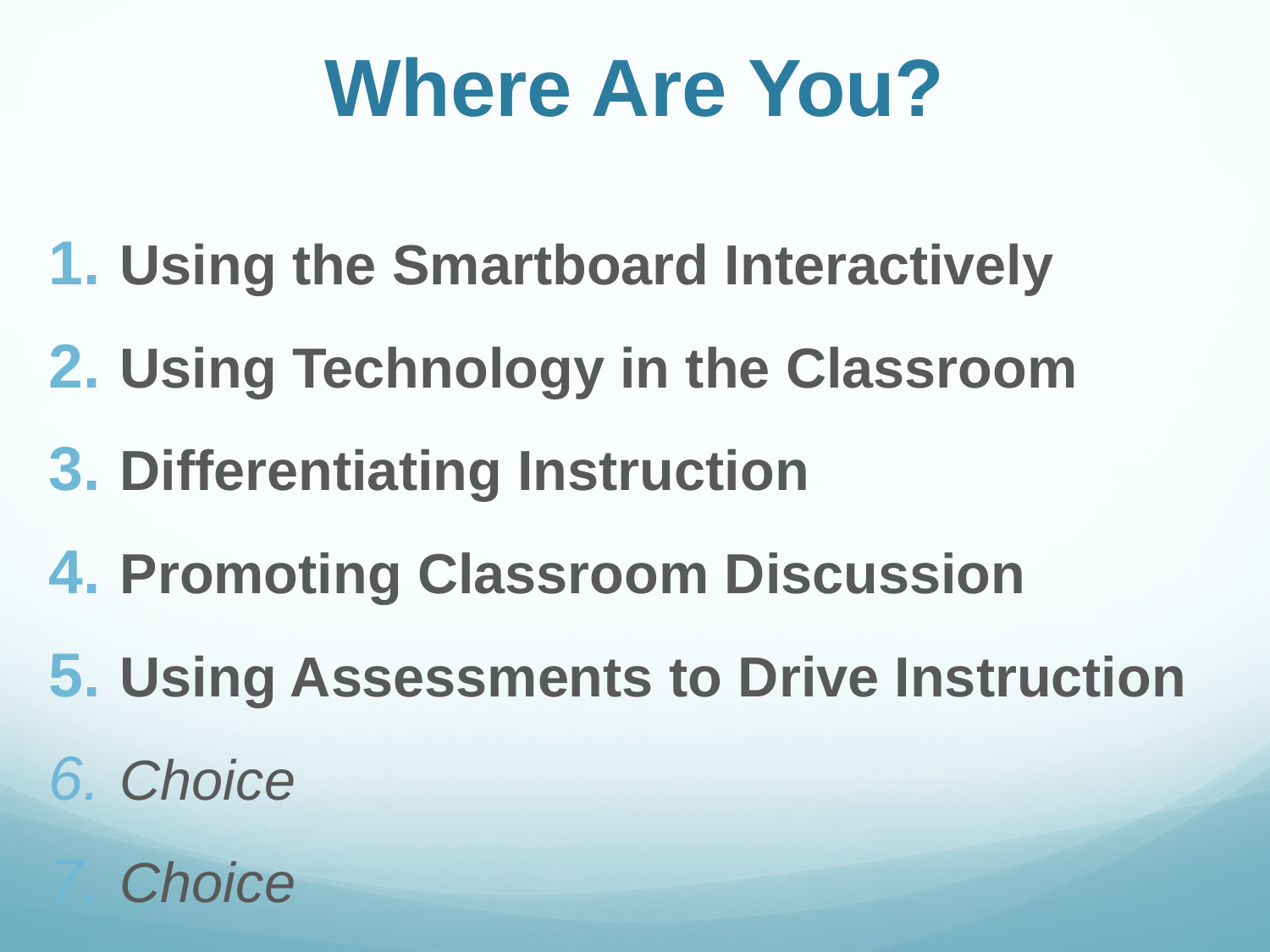

# Where Are You?
Using the Smartboard Interactively
Using Technology in the Classroom
Differentiating Instruction
Promoting Classroom Discussion
Using Assessments to Drive Instruction
Choice
Choice